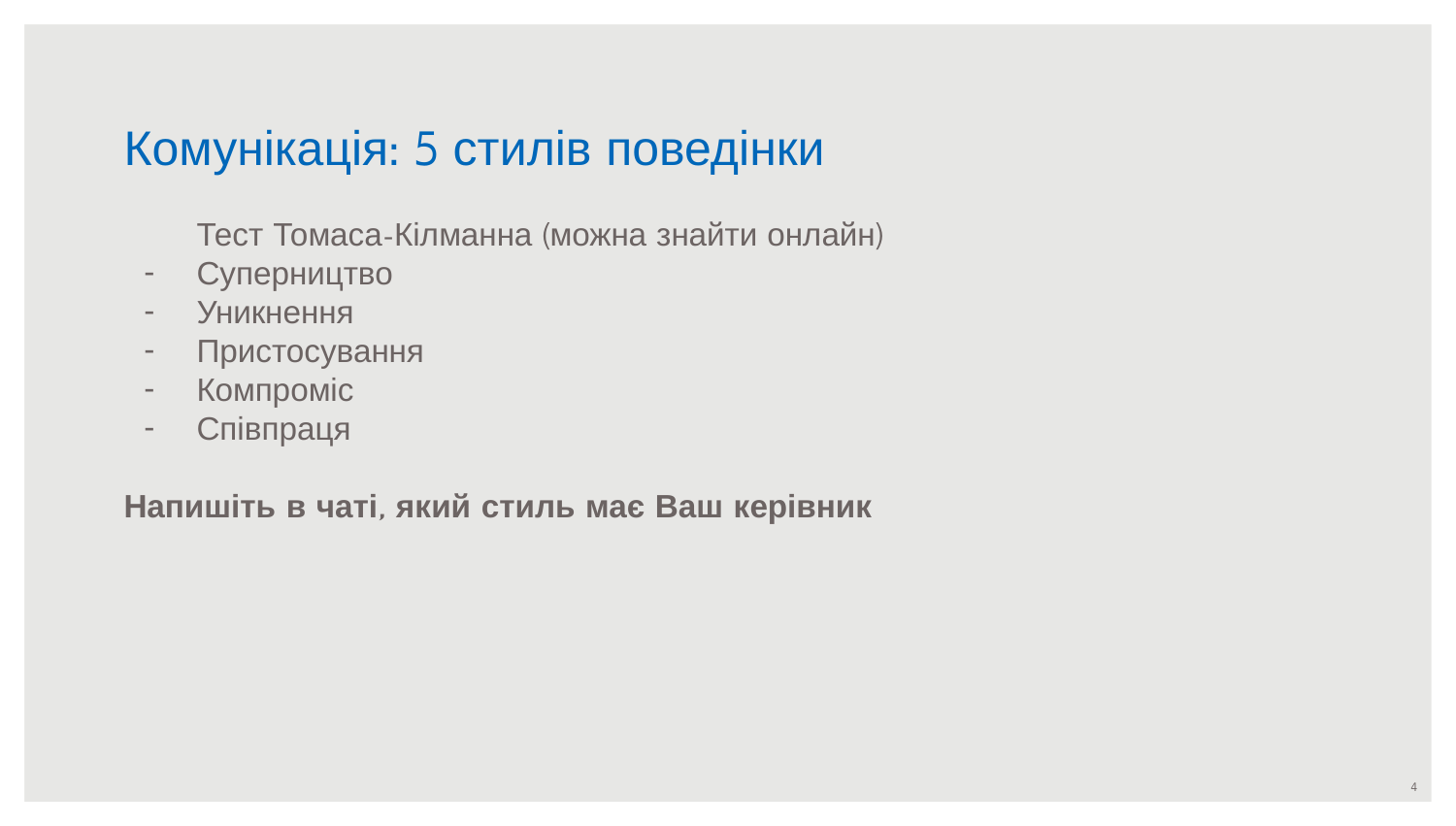

# Комунікація: 5 стилів поведінки
Тест Томаса-Кілманна (можна знайти онлайн)
Суперництво
Уникнення
Пристосування
Компроміс
Співпраця

Напишіть в чаті, який стиль має Ваш керівник

4